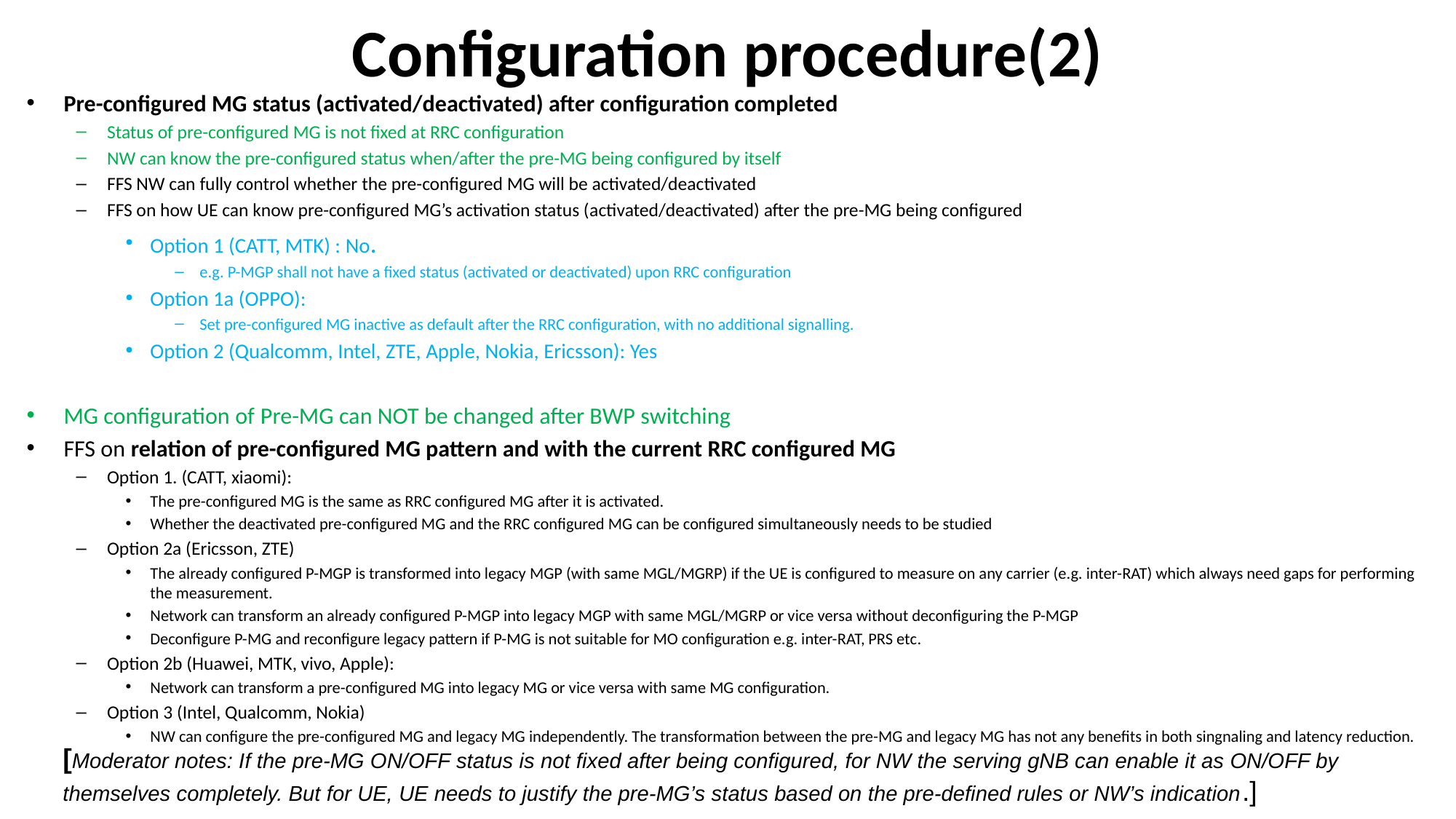

# Configuration procedure(2)
Pre-configured MG status (activated/deactivated) after configuration completed
Status of pre-configured MG is not fixed at RRC configuration
NW can know the pre-configured status when/after the pre-MG being configured by itself
FFS NW can fully control whether the pre-configured MG will be activated/deactivated
FFS on how UE can know pre-configured MG’s activation status (activated/deactivated) after the pre-MG being configured
Option 1 (CATT, MTK) : No.
e.g. P-MGP shall not have a fixed status (activated or deactivated) upon RRC configuration
Option 1a (OPPO):
Set pre-configured MG inactive as default after the RRC configuration, with no additional signalling.
Option 2 (Qualcomm, Intel, ZTE, Apple, Nokia, Ericsson): Yes

MG configuration of Pre-MG can NOT be changed after BWP switching
FFS on relation of pre-configured MG pattern and with the current RRC configured MG
Option 1. (CATT, xiaomi):
The pre-configured MG is the same as RRC configured MG after it is activated.
Whether the deactivated pre-configured MG and the RRC configured MG can be configured simultaneously needs to be studied
Option 2a (Ericsson, ZTE)
The already configured P-MGP is transformed into legacy MGP (with same MGL/MGRP) if the UE is configured to measure on any carrier (e.g. inter-RAT) which always need gaps for performing the measurement.
Network can transform an already configured P-MGP into legacy MGP with same MGL/MGRP or vice versa without deconfiguring the P-MGP
Deconfigure P-MG and reconfigure legacy pattern if P-MG is not suitable for MO configuration e.g. inter-RAT, PRS etc.
Option 2b (Huawei, MTK, vivo, Apple):
Network can transform a pre-configured MG into legacy MG or vice versa with same MG configuration.
Option 3 (Intel, Qualcomm, Nokia)
NW can configure the pre-configured MG and legacy MG independently. The transformation between the pre-MG and legacy MG has not any benefits in both singnaling and latency reduction.
[Moderator notes: If the pre-MG ON/OFF status is not fixed after being configured, for NW the serving gNB can enable it as ON/OFF by themselves completely. But for UE, UE needs to justify the pre-MG’s status based on the pre-defined rules or NW’s indication.]